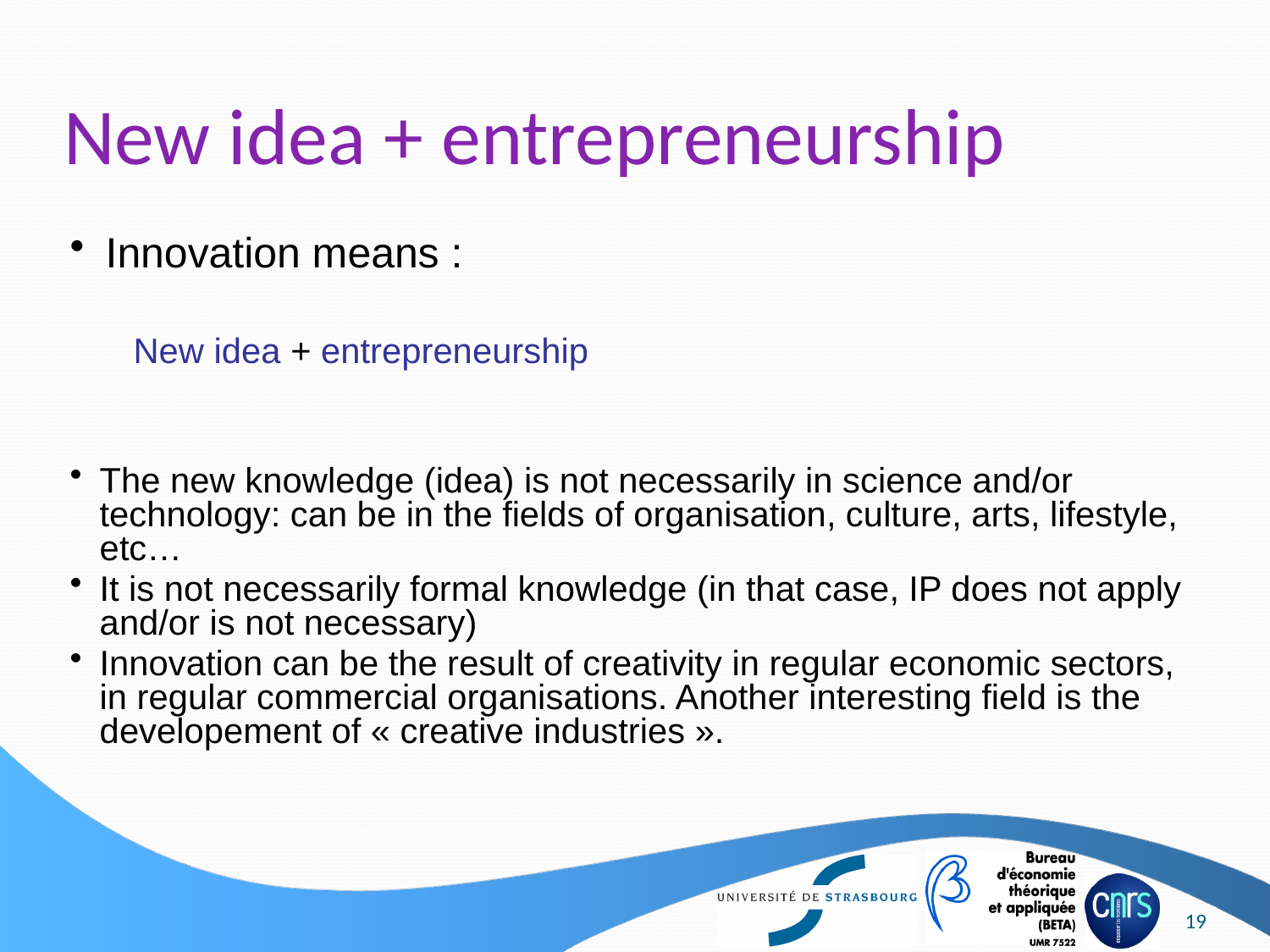

# New idea + entrepreneurship
Innovation means :

New idea + entrepreneurship

The new knowledge (idea) is not necessarily in science and/or technology: can be in the fields of organisation, culture, arts, lifestyle, etc…
It is not necessarily formal knowledge (in that case, IP does not apply and/or is not necessary)
Innovation can be the result of creativity in regular economic sectors, in regular commercial organisations. Another interesting field is the developement of « creative industries ».
19